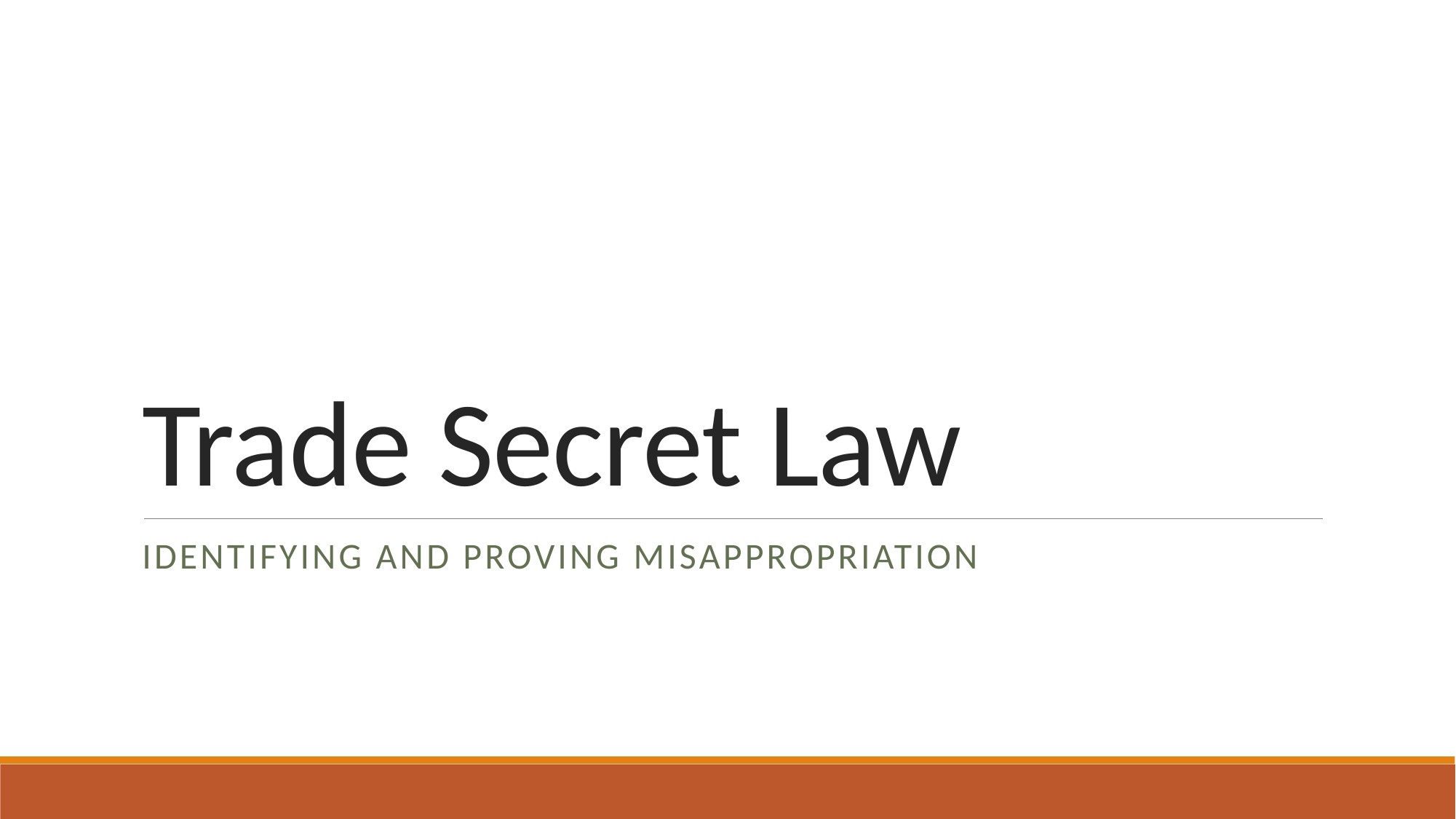

# Trade Secret Law
Identifying and proving misappropriation